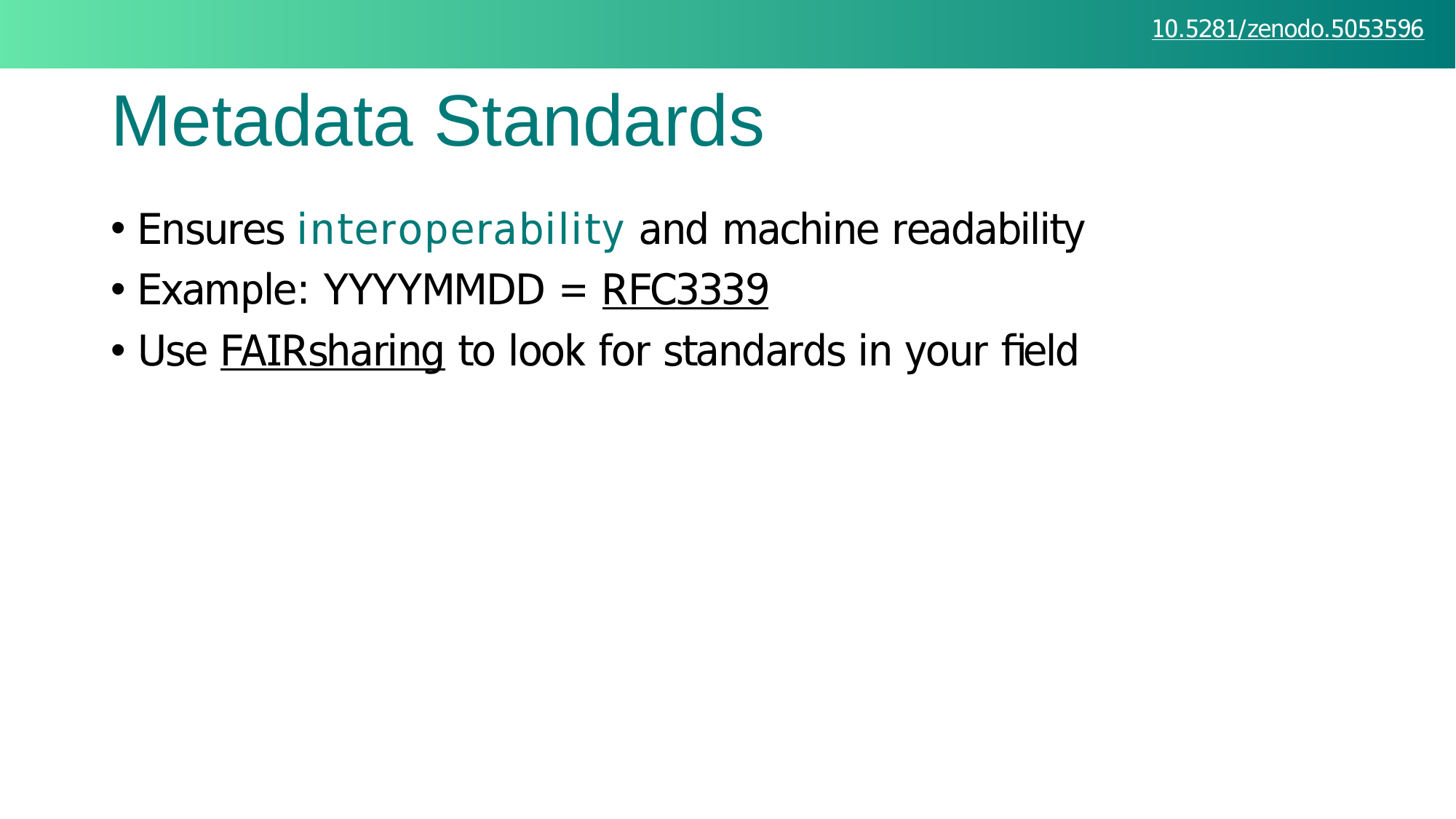

10.5281/zenodo.5053596
# Metadata Standards
Ensures interoperability and machine readability
Example: YYYYMMDD = RFC3339
Use FAIRsharing to look for standards in your field